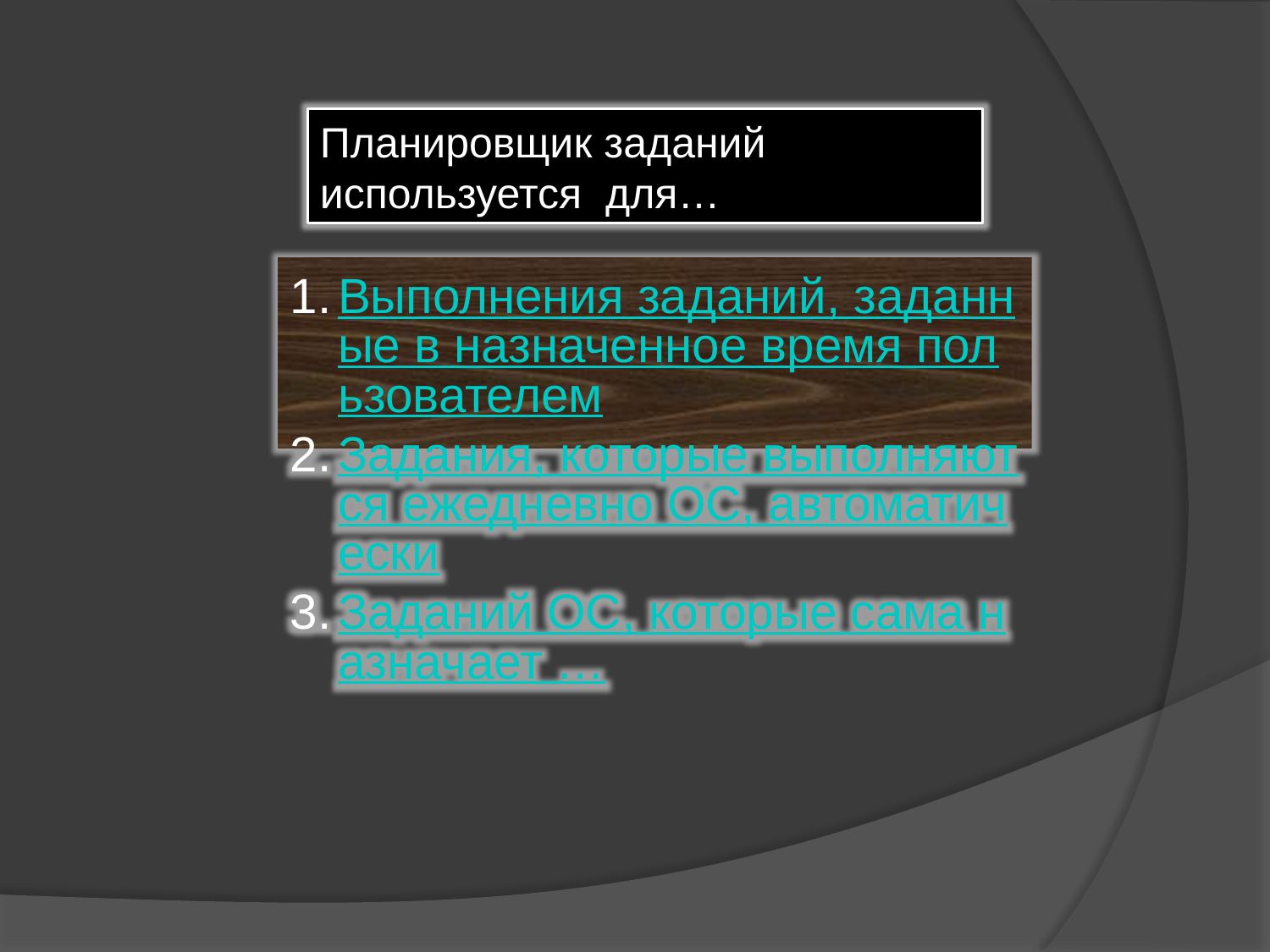

Планировщик заданий используется  для…
Выполнения заданий, заданные в назначенное время пользователем
Задания, которые выполняются ежедневно ОС, автоматически
Заданий ОС, которые сама назначает …